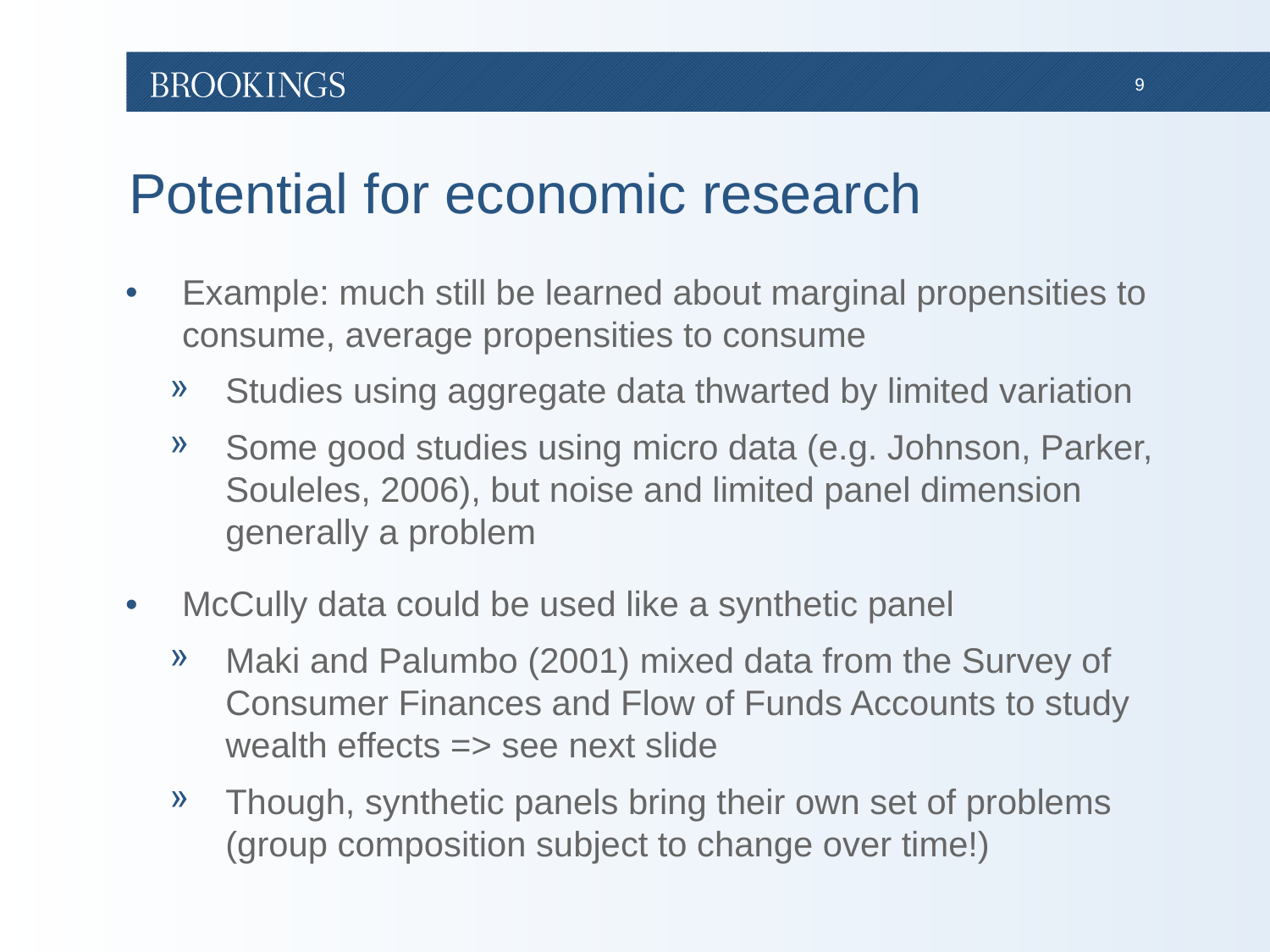

# Potential for economic research
Example: much still be learned about marginal propensities to consume, average propensities to consume
Studies using aggregate data thwarted by limited variation
Some good studies using micro data (e.g. Johnson, Parker, Souleles, 2006), but noise and limited panel dimension generally a problem
McCully data could be used like a synthetic panel
Maki and Palumbo (2001) mixed data from the Survey of Consumer Finances and Flow of Funds Accounts to study wealth effects => see next slide
Though, synthetic panels bring their own set of problems (group composition subject to change over time!)